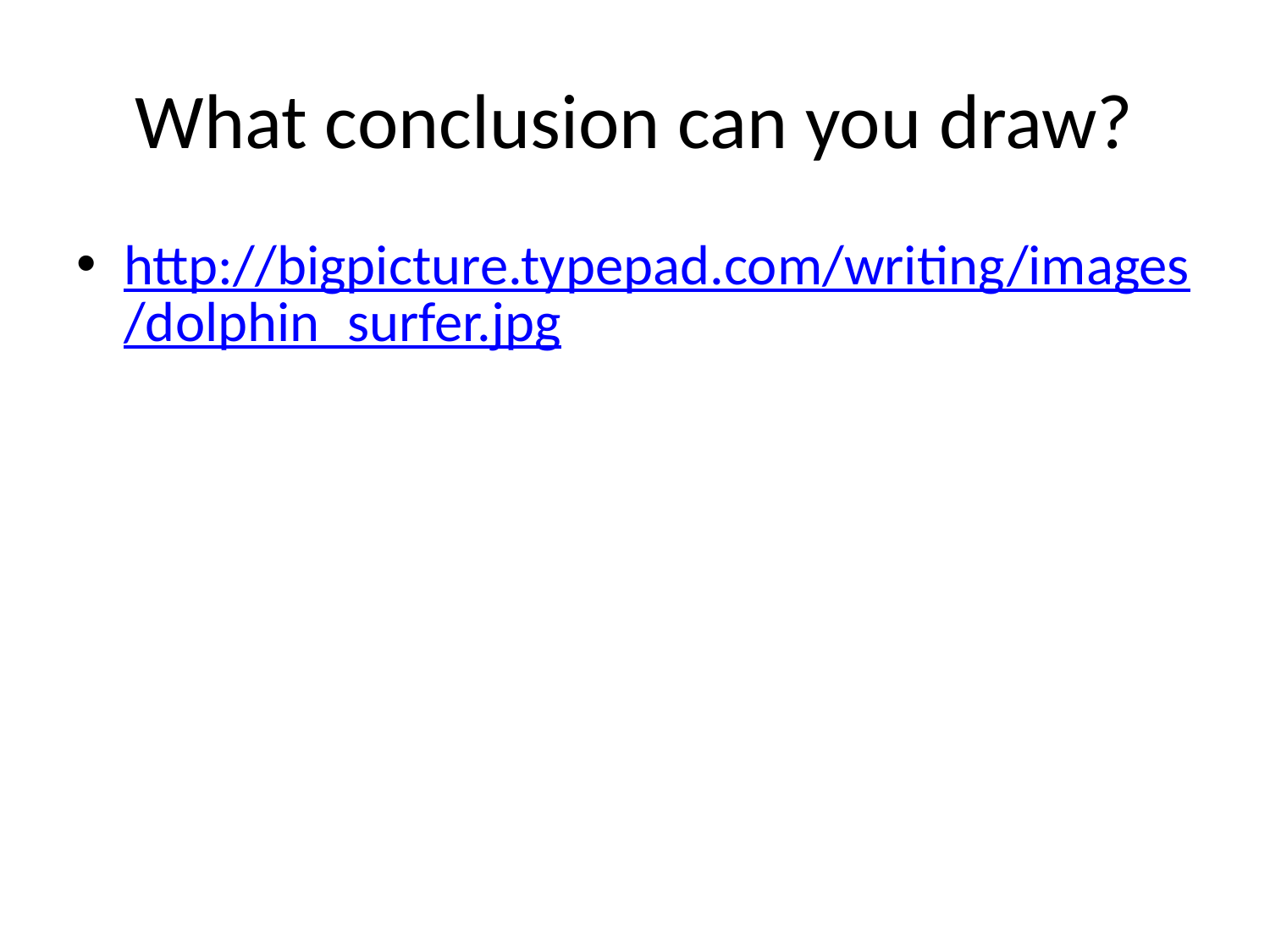

# What conclusion can you draw?
http://bigpicture.typepad.com/writing/images/dolphin_surfer.jpg